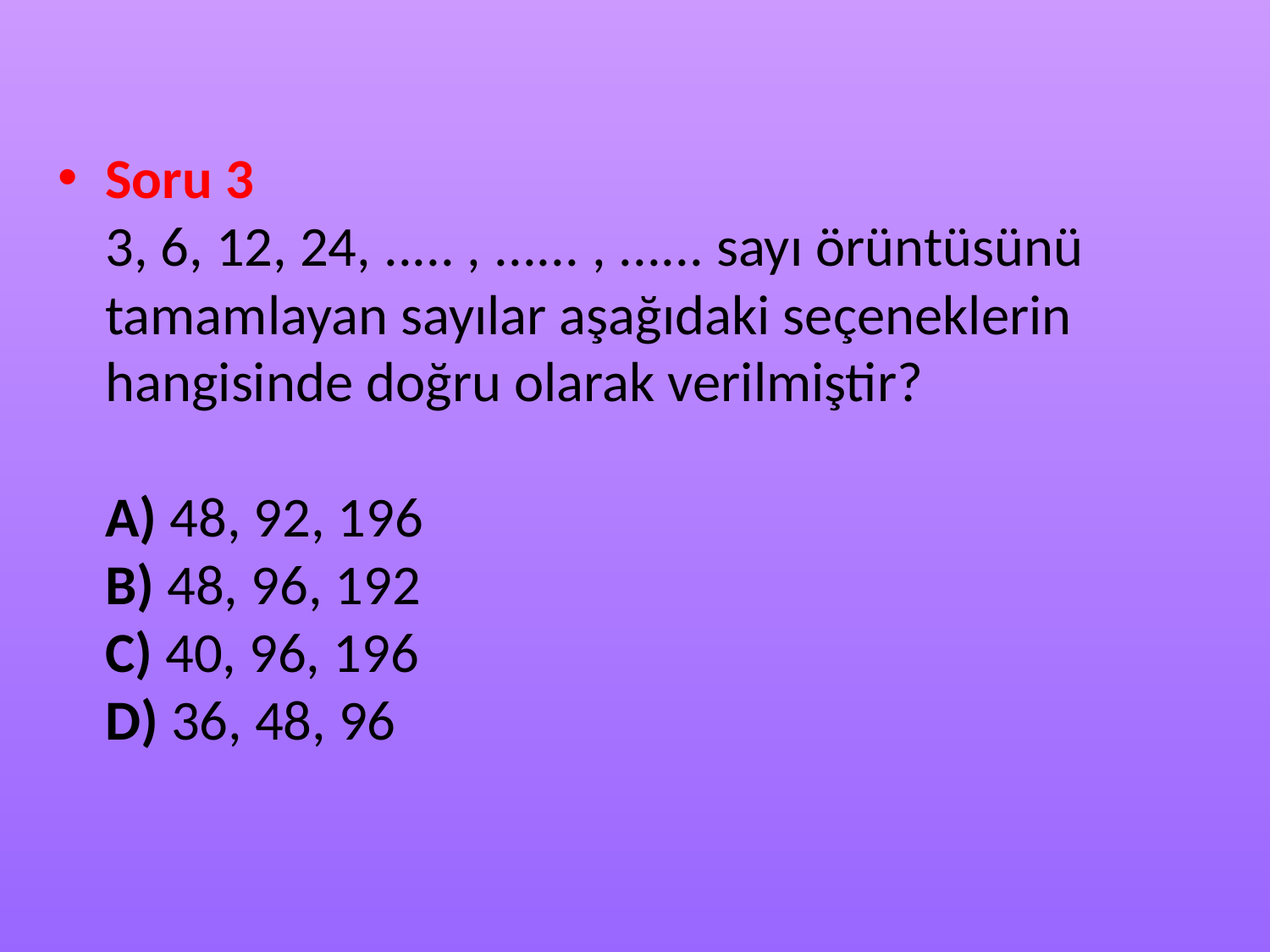

Soru 3
3, 6, 12, 24, ..... , ...... , ...... sayı örüntüsünü tamamlayan sayılar aşağıdaki seçeneklerin hangisinde doğru olarak verilmiştir? 
A) 48, 92, 196 
B) 48, 96, 192 
C) 40, 96, 196 
D) 36, 48, 96